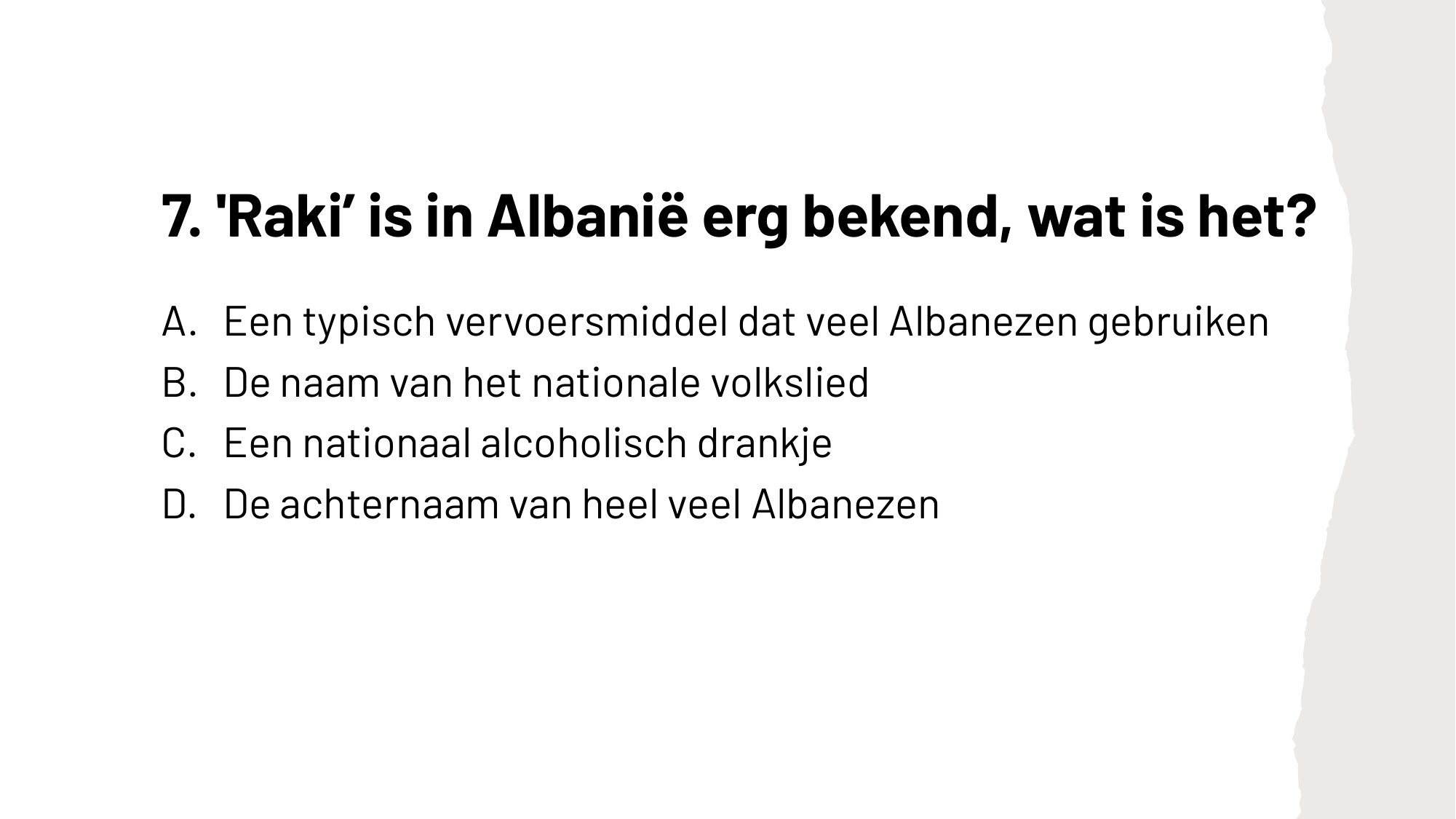

# 7. 'Raki’ is in Albanië erg bekend, wat is het?
Een typisch vervoersmiddel dat veel Albanezen gebruiken
De naam van het nationale volkslied
Een nationaal alcoholisch drankje
De achternaam van heel veel Albanezen